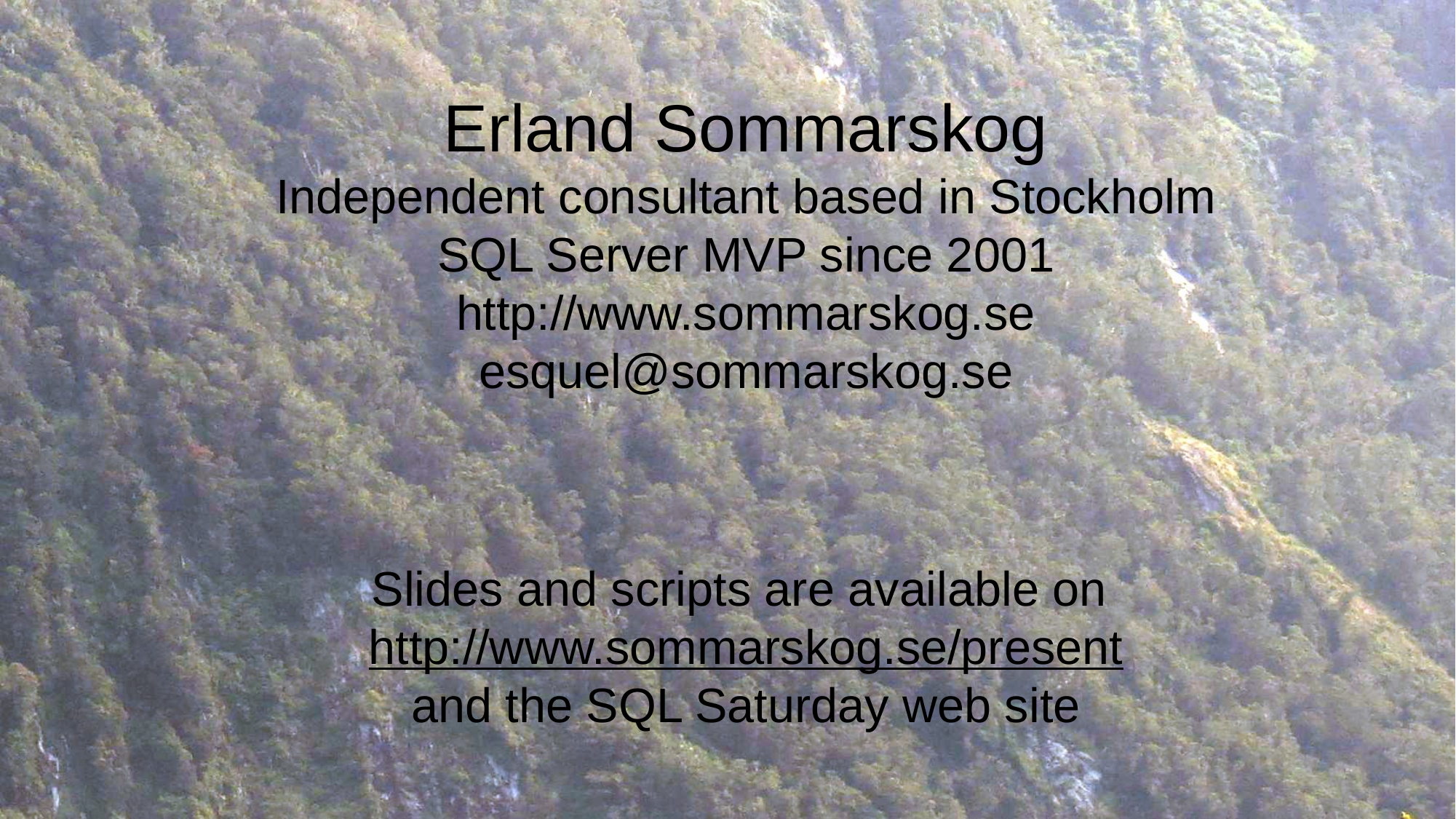

Erland Sommarskog
Independent consultant based in Stockholm
SQL Server MVP since 2001
http://www.sommarskog.se
esquel@sommarskog.se
Slides and scripts are available on http://www.sommarskog.se/present
and the SQL Saturday web site